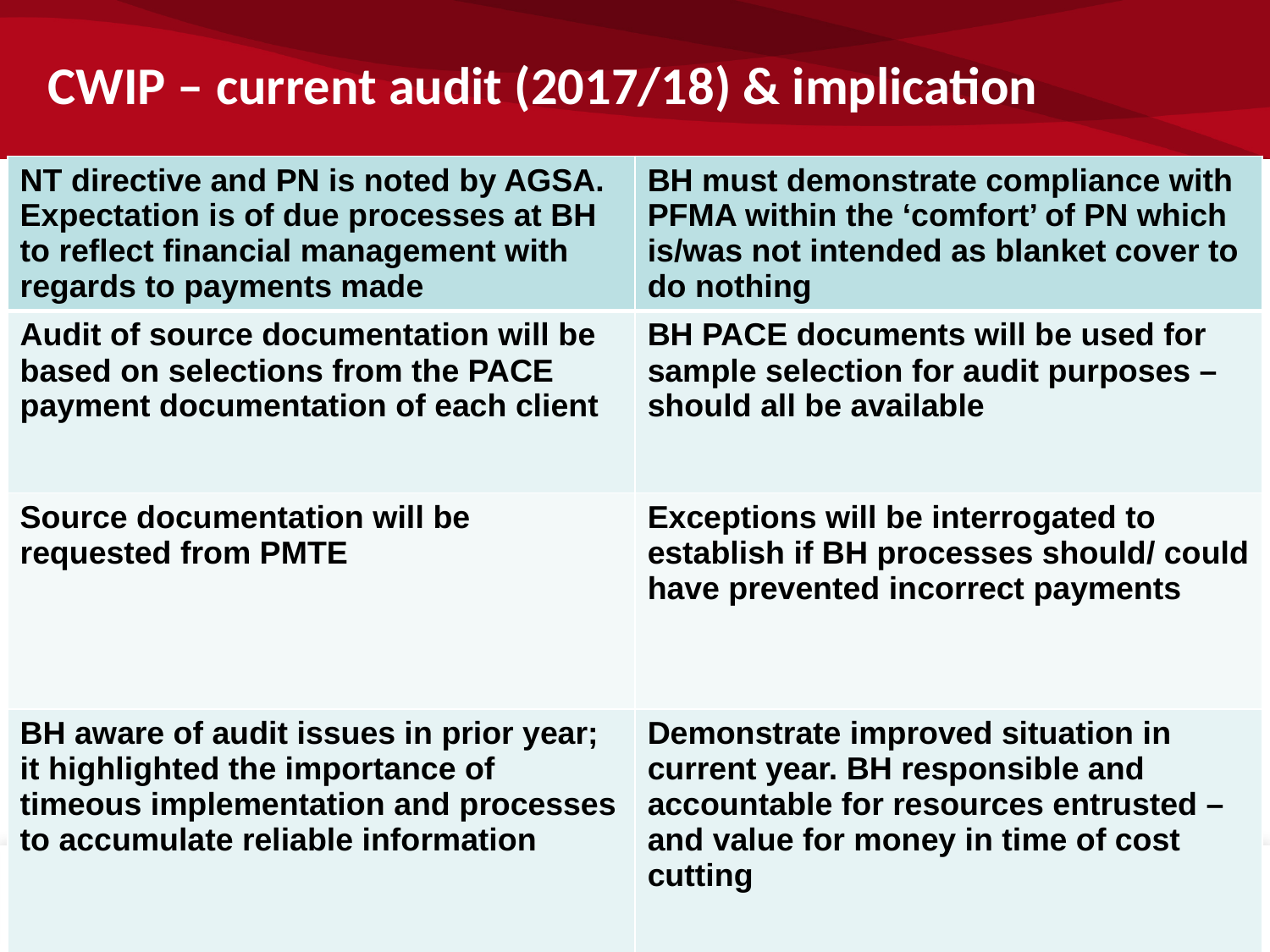

# CWIP – current audit (2017/18) & implication
| NT directive and PN is noted by AGSA. Expectation is of due processes at BH to reflect financial management with regards to payments made | BH must demonstrate compliance with PFMA within the ‘comfort’ of PN which is/was not intended as blanket cover to do nothing |
| --- | --- |
| Audit of source documentation will be based on selections from the PACE payment documentation of each client | BH PACE documents will be used for sample selection for audit purposes – should all be available |
| Source documentation will be requested from PMTE | Exceptions will be interrogated to establish if BH processes should/ could have prevented incorrect payments |
| BH aware of audit issues in prior year; it highlighted the importance of timeous implementation and processes to accumulate reliable information | Demonstrate improved situation in current year. BH responsible and accountable for resources entrusted – and value for money in time of cost cutting |

25